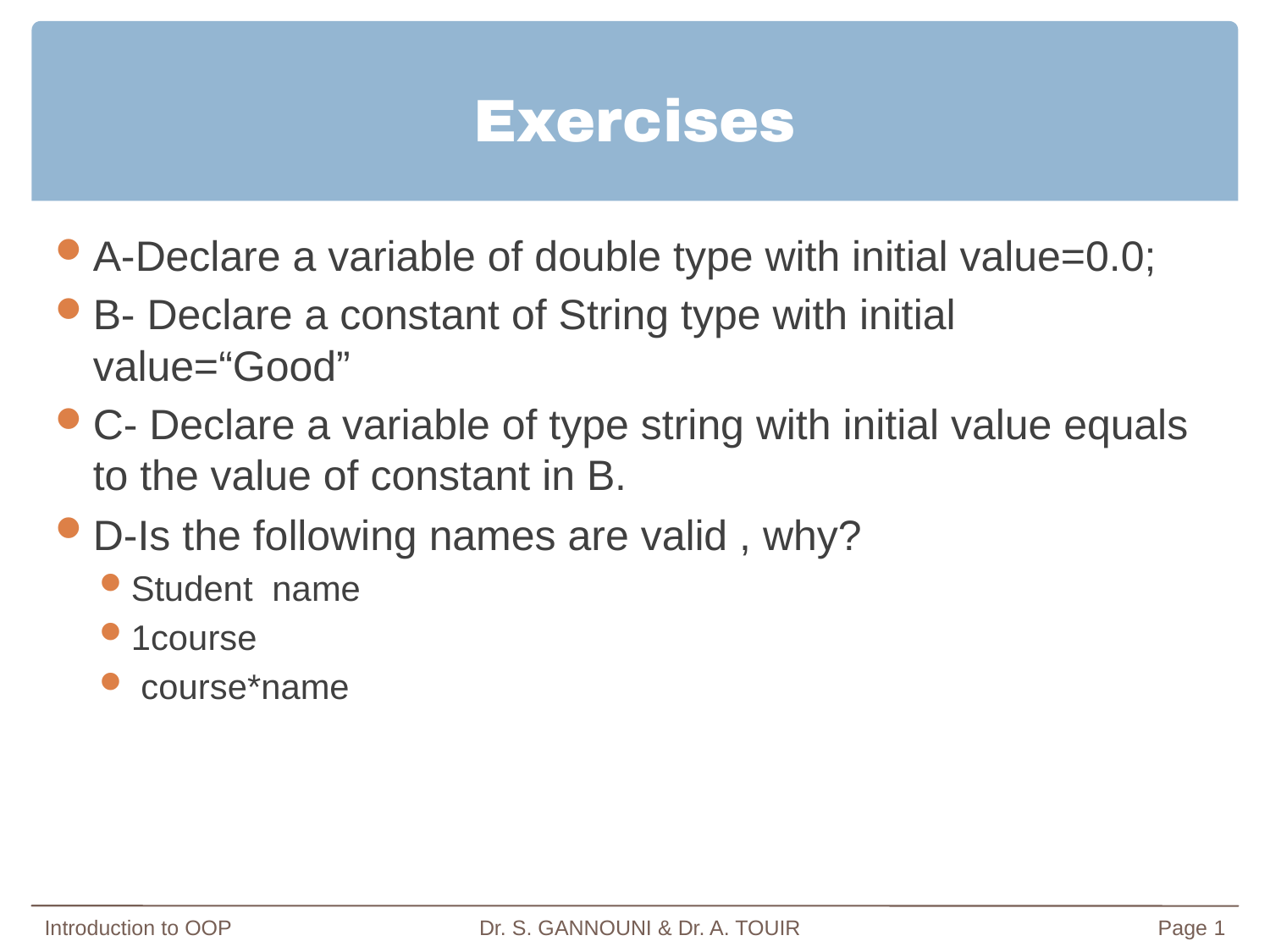

# Exercises
A-Declare a variable of double type with initial value=0.0;
B- Declare a constant of String type with initial value=“Good”
C- Declare a variable of type string with initial value equals to the value of constant in B.
D-Is the following names are valid , why?
Student  name
1course
 course*name

Introduction to OOP
Dr. S. GANNOUNI & Dr. A. TOUIR
Page 1